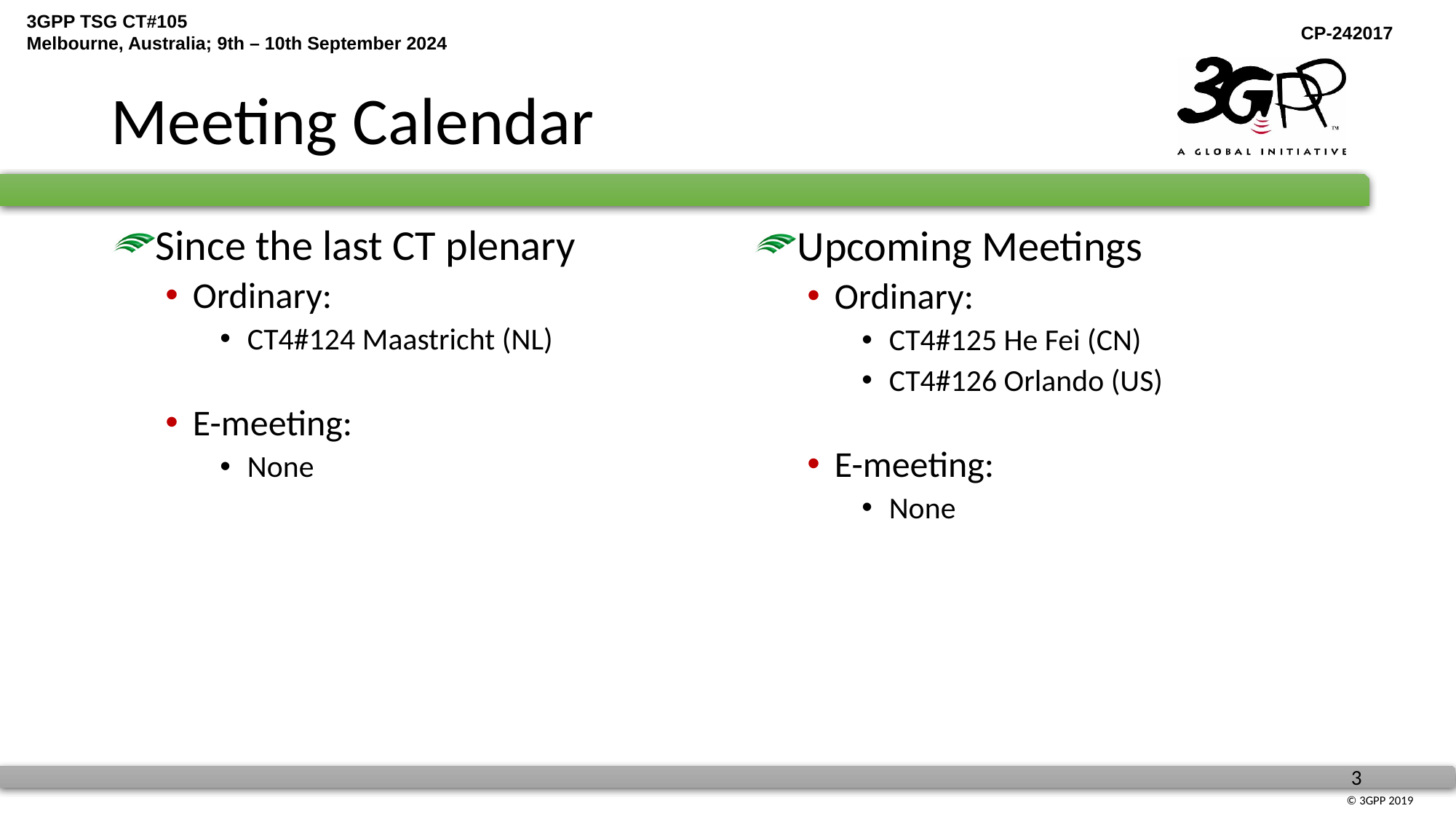

# Meeting Calendar
Since the last CT plenary
Ordinary:
CT4#124 Maastricht (NL)

E-meeting:
None

Upcoming Meetings
Ordinary:
CT4#125 He Fei (CN)
CT4#126 Orlando (US)

E-meeting:
None